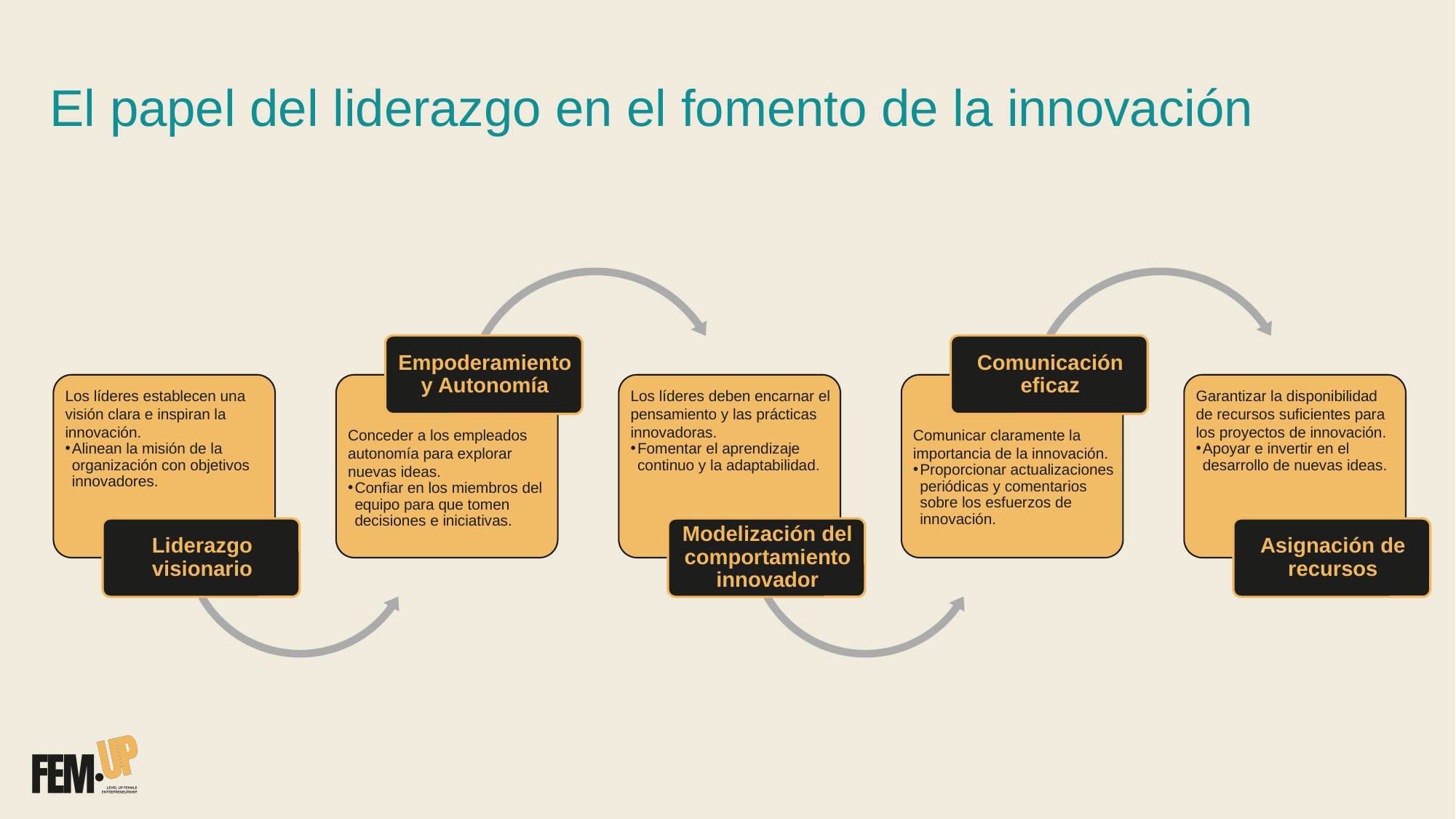

# El papel del liderazgo en el fomento de la innovación
Los líderes establecen una visión clara e inspiran la innovación.
Alinean la misión de la organización con objetivos innovadores.
Liderazgo visionario
Conceder a los empleados autonomía para explorar nuevas ideas.
Confiar en los miembros del equipo para que tomen decisiones e iniciativas.
Empoderamiento y Autonomía
Los líderes deben encarnar el pensamiento y las prácticas innovadoras.
Fomentar el aprendizaje continuo y la adaptabilidad.
Modelización del comportamiento innovador
Comunicar claramente la importancia de la innovación.
Proporcionar actualizaciones periódicas y comentarios sobre los esfuerzos de innovación.
Comunicación eficaz
Garantizar la disponibilidad de recursos suficientes para los proyectos de innovación.
Apoyar e invertir en el desarrollo de nuevas ideas.
Asignación de recursos